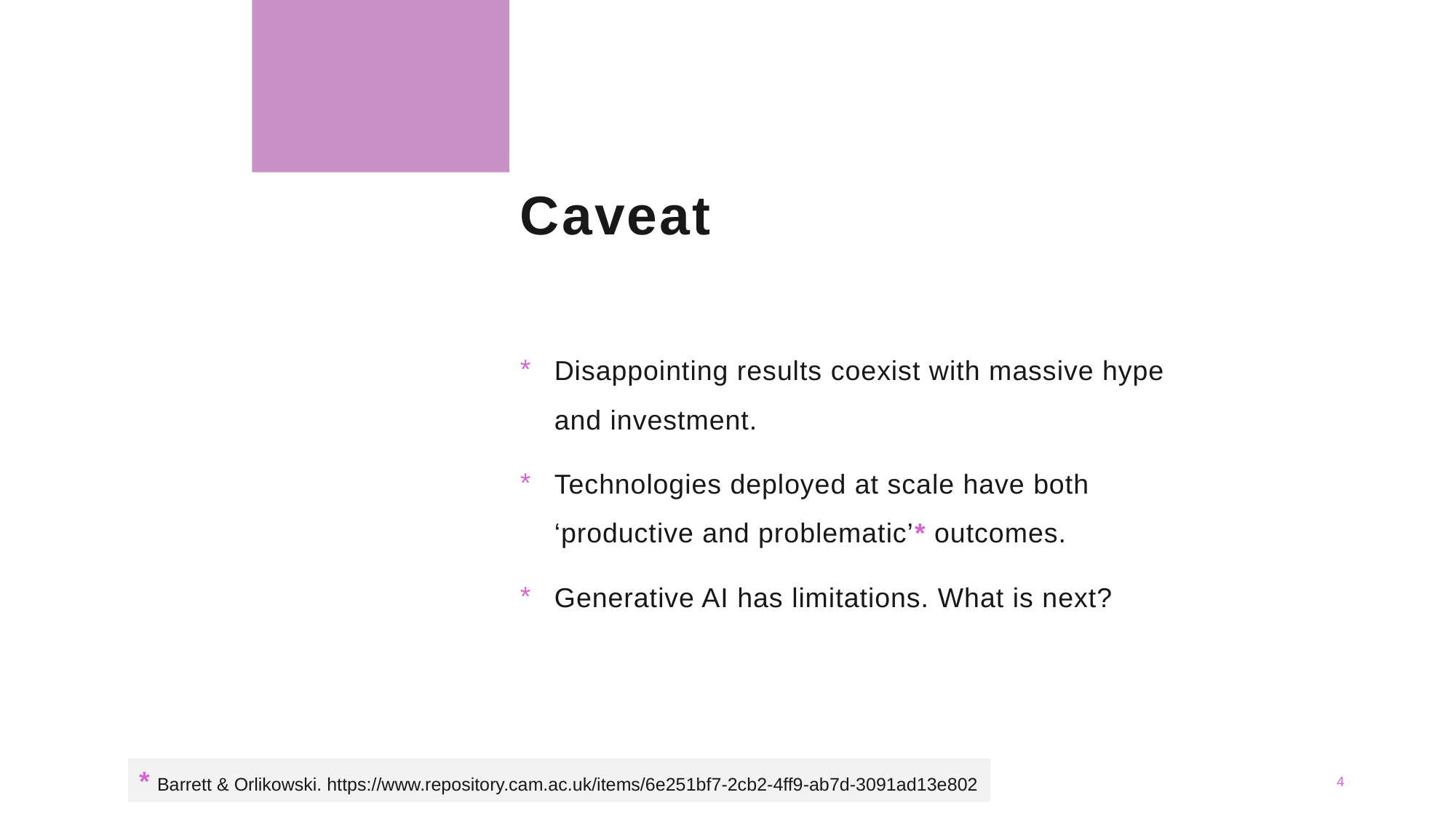

# Caveat
Disappointing results coexist with massive hype and investment.
Technologies deployed at scale have both ‘productive and problematic’* outcomes.
Generative AI has limitations. What is next?

* Barrett & Orlikowski. https://www.repository.cam.ac.uk/items/6e251bf7-2cb2-4ff9-ab7d-3091ad13e802
4